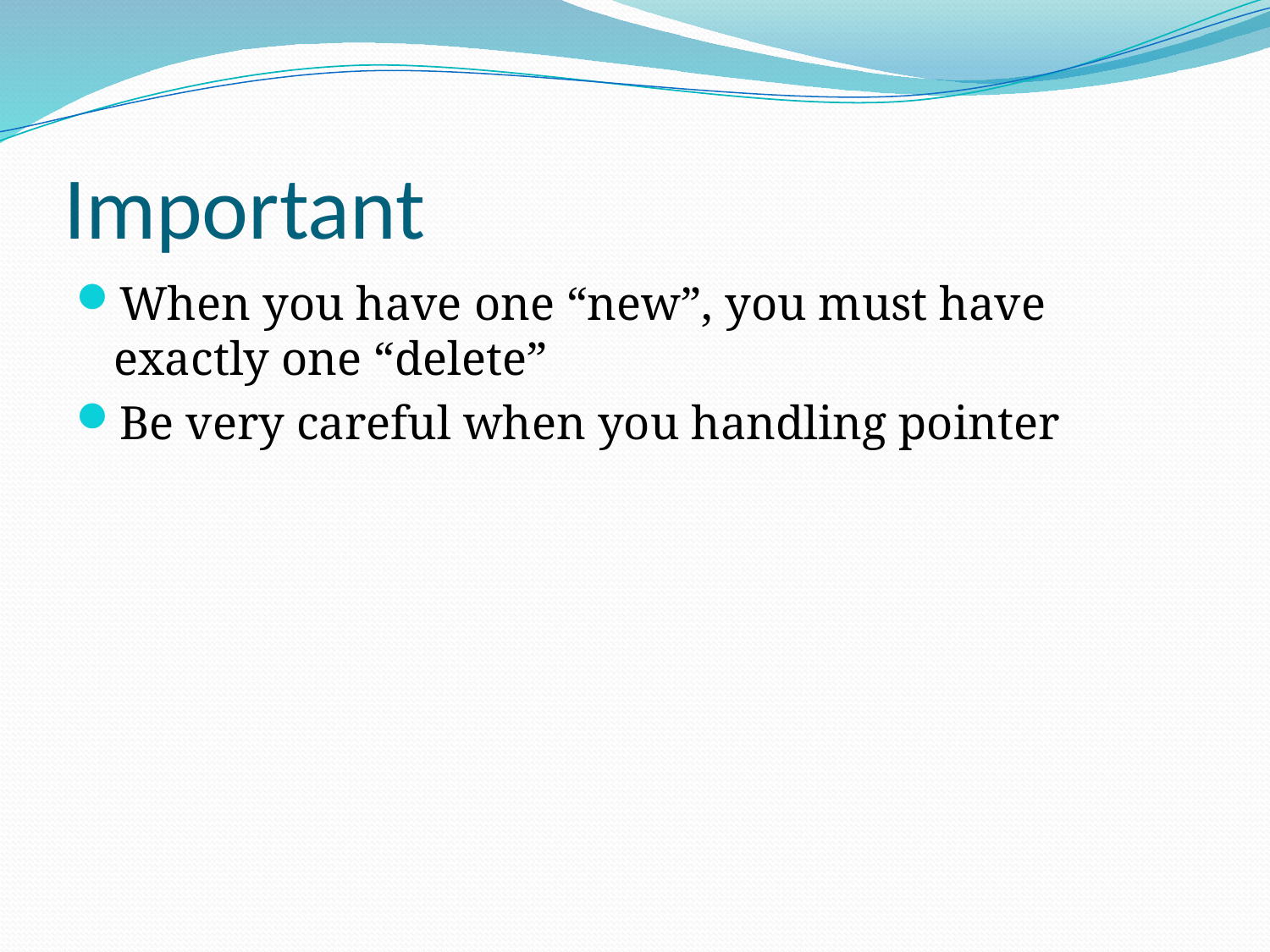

# Important
When you have one “new”, you must have exactly one “delete”
Be very careful when you handling pointer